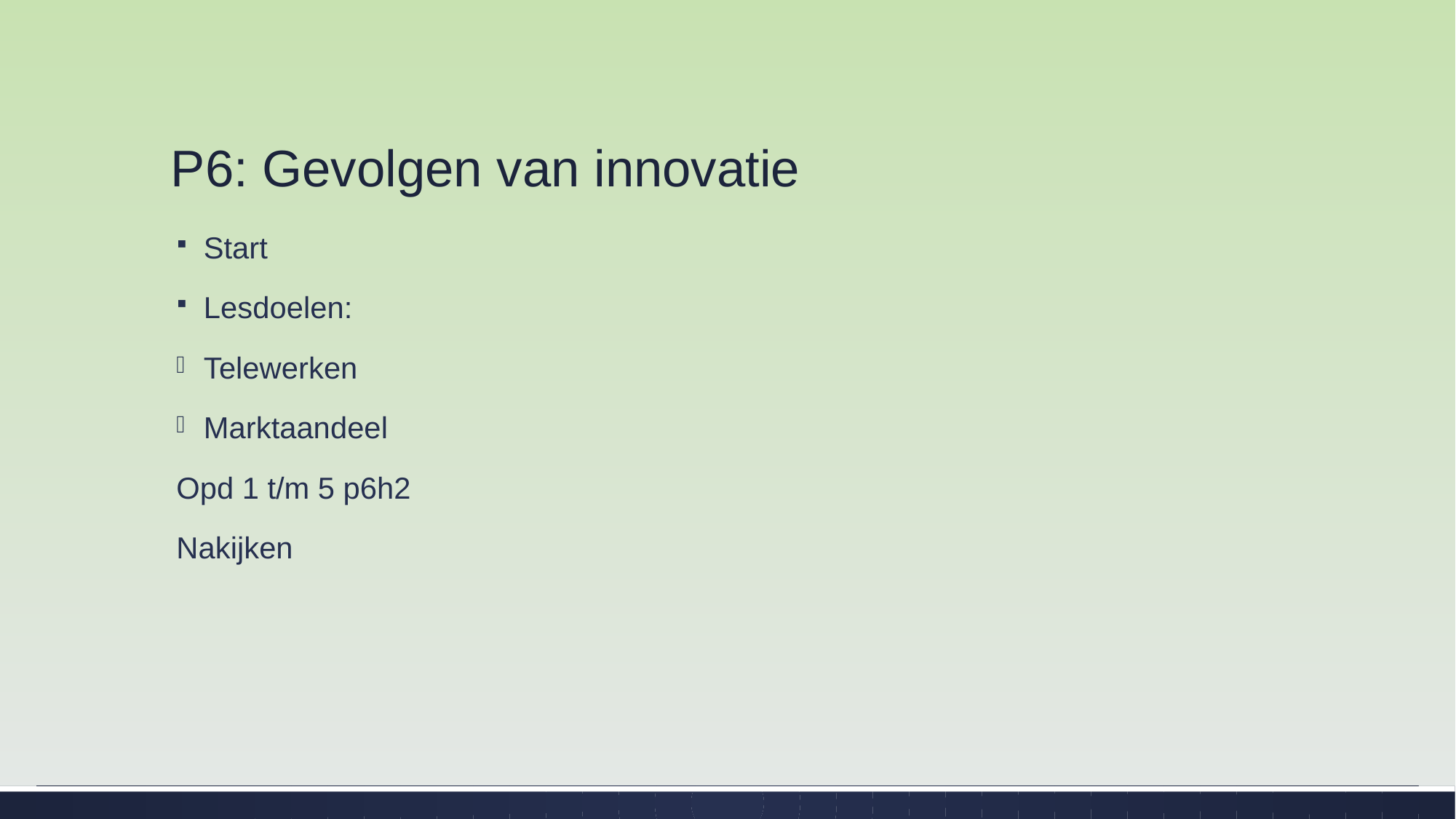

# P6: Gevolgen van innovatie
Start
Lesdoelen:
Telewerken
Marktaandeel
Opd 1 t/m 5 p6h2
Nakijken